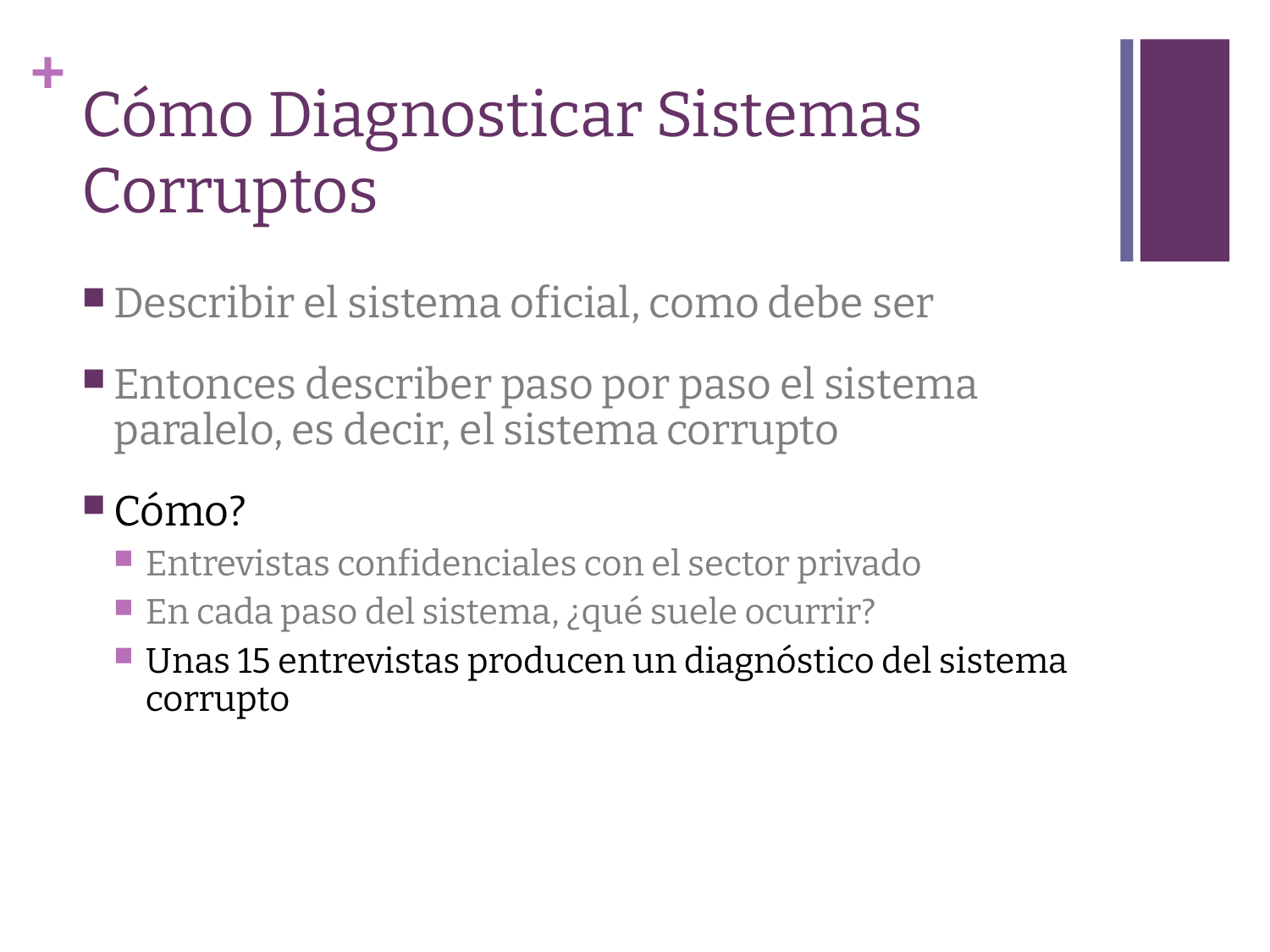

# Cómo Diagnosticar Sistemas Corruptos
Describir el sistema oficial, como debe ser
Entonces describer paso por paso el sistema paralelo, es decir, el sistema corrupto
Cómo?
Entrevistas confidenciales con el sector privado
En cada paso del sistema, ¿qué suele ocurrir?
Unas 15 entrevistas producen un diagnóstico del sistema corrupto